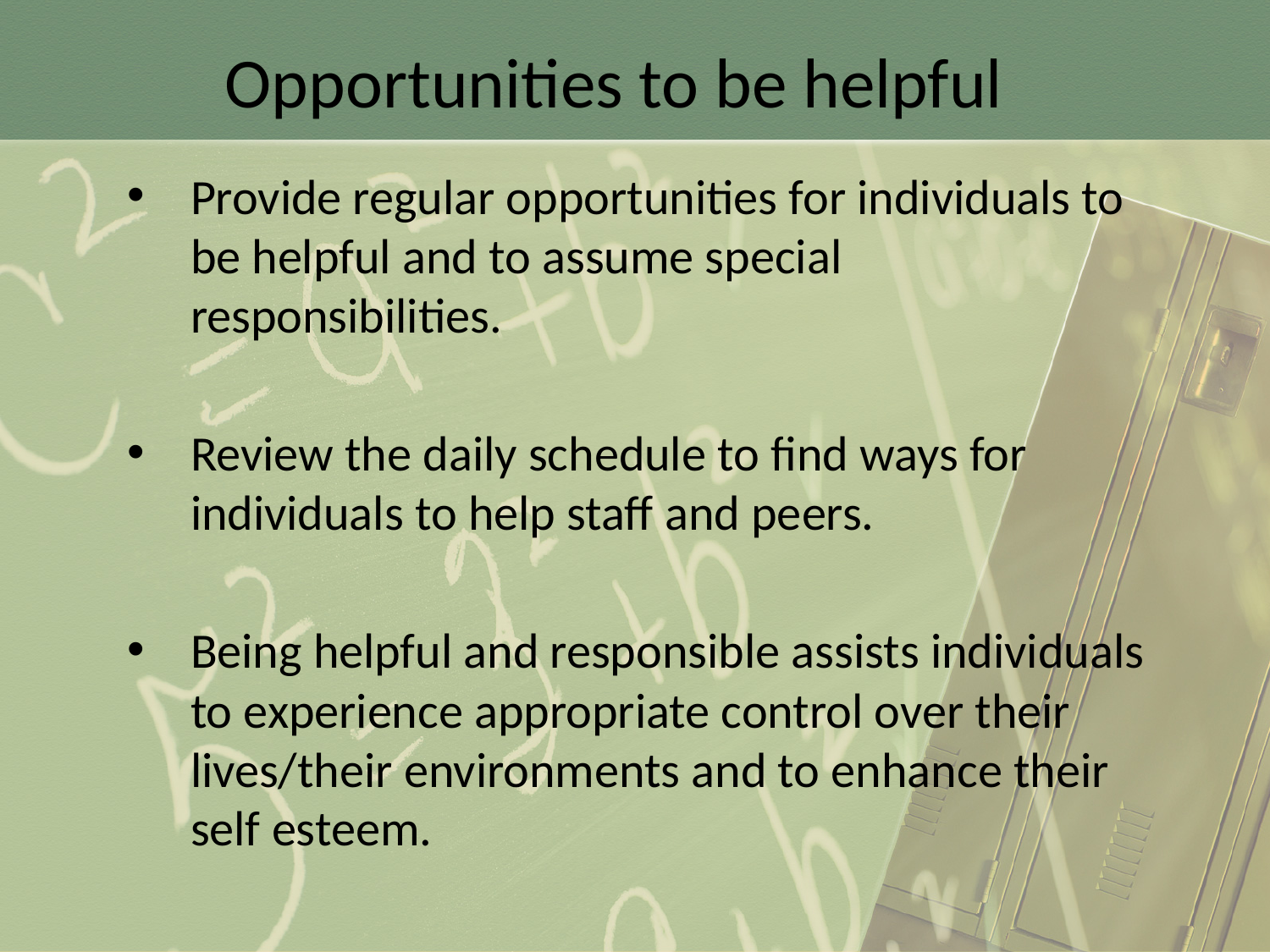

# Opportunities to be helpful
Provide regular opportunities for individuals to be helpful and to assume special responsibilities.

Review the daily schedule to find ways for individuals to help staff and peers.

Being helpful and responsible assists individuals to experience appropriate control over their lives/their environments and to enhance their self esteem.